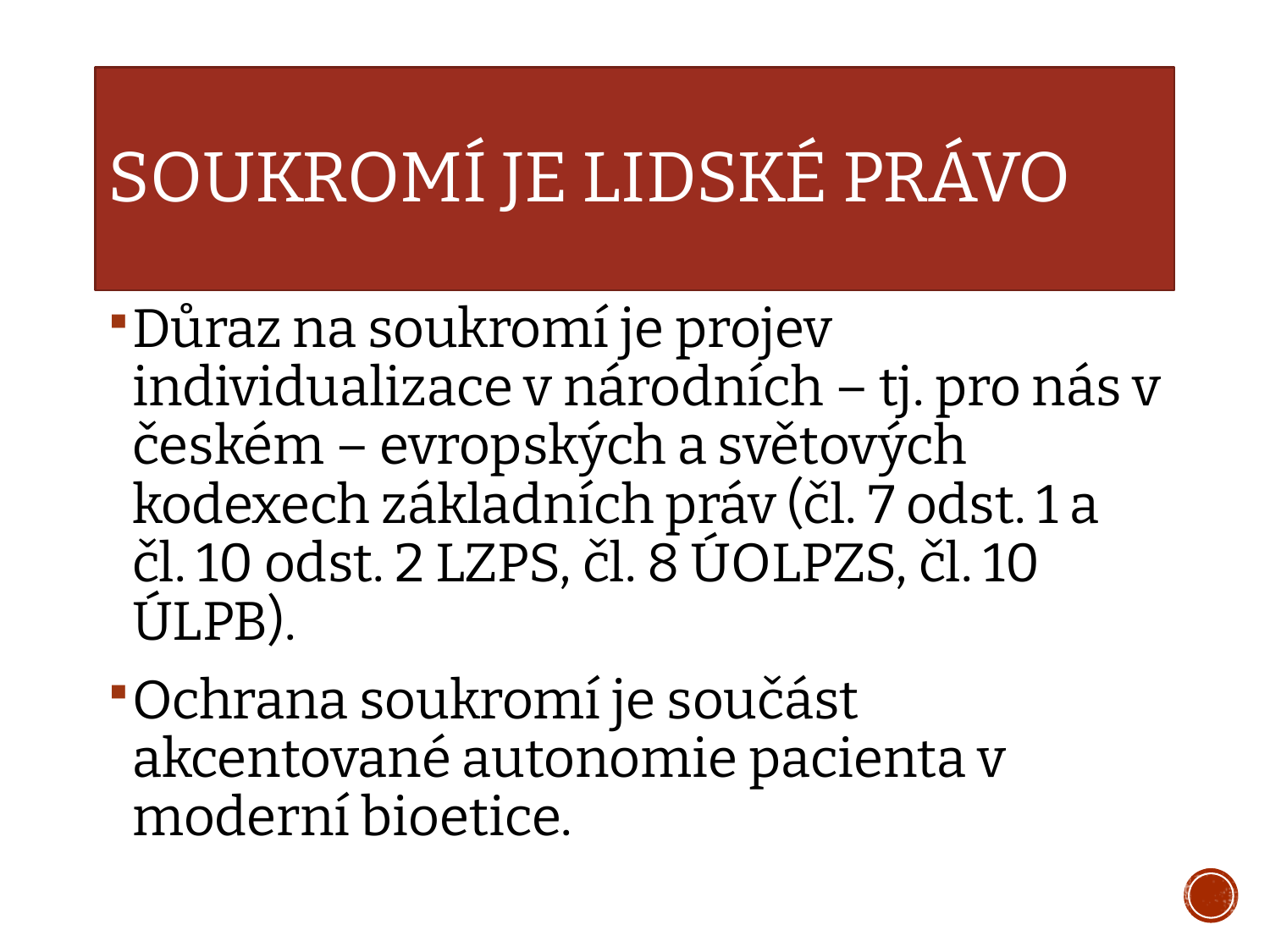

# SOUKROMÍ JE LIDSKÉ PRÁVO
Důraz na soukromí je projev individualizace v národních – tj. pro nás v českém – evropských a světových kodexech základních práv (čl. 7 odst. 1 a čl. 10 odst. 2 LZPS, čl. 8 ÚOLPZS, čl. 10 ÚLPB).
Ochrana soukromí je součást akcentované autonomie pacienta v moderní bioetice.